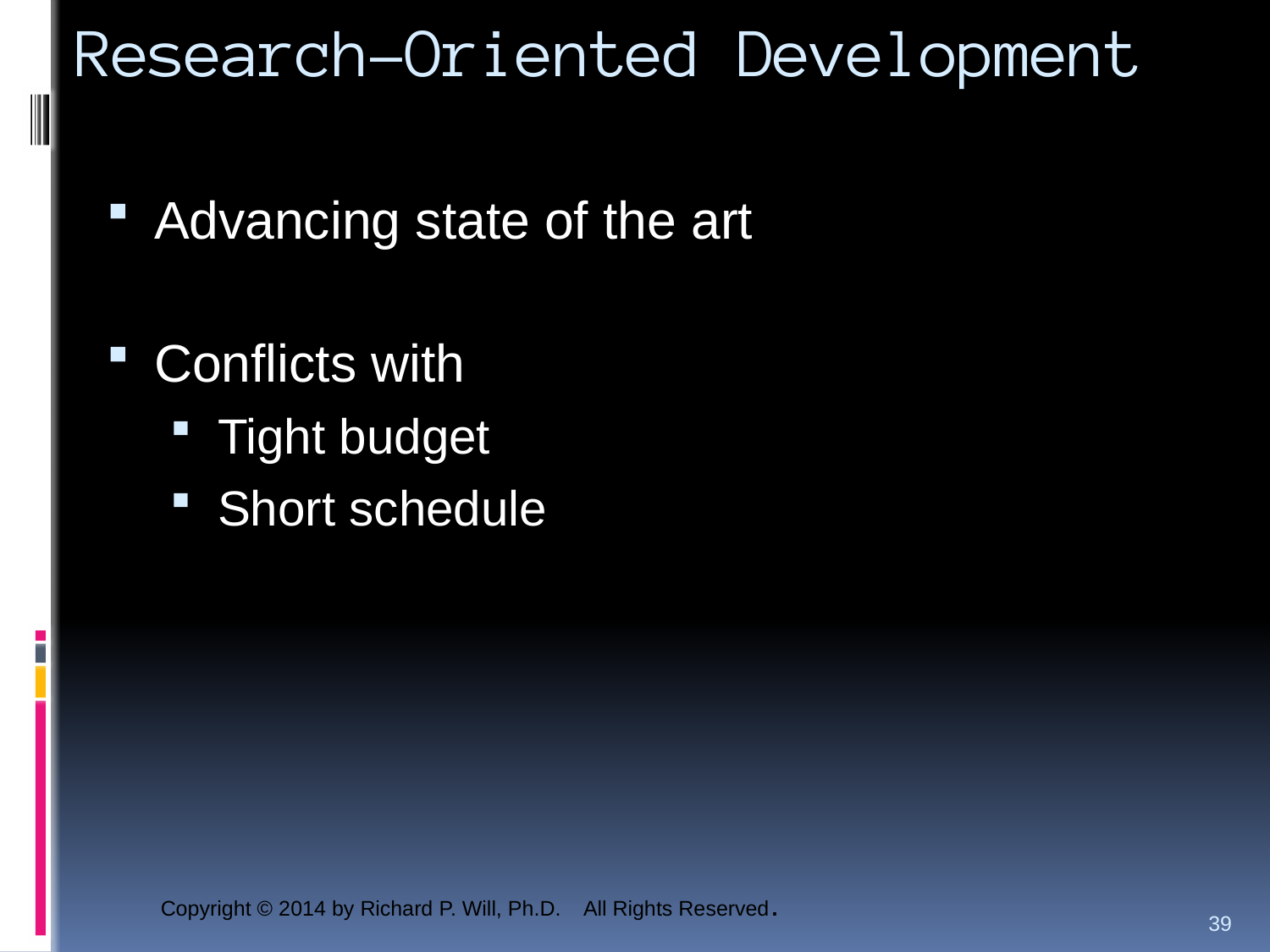

# Research-Oriented Development

Advancing state of the art

Conflicts with
Tight budget
Short schedule

39